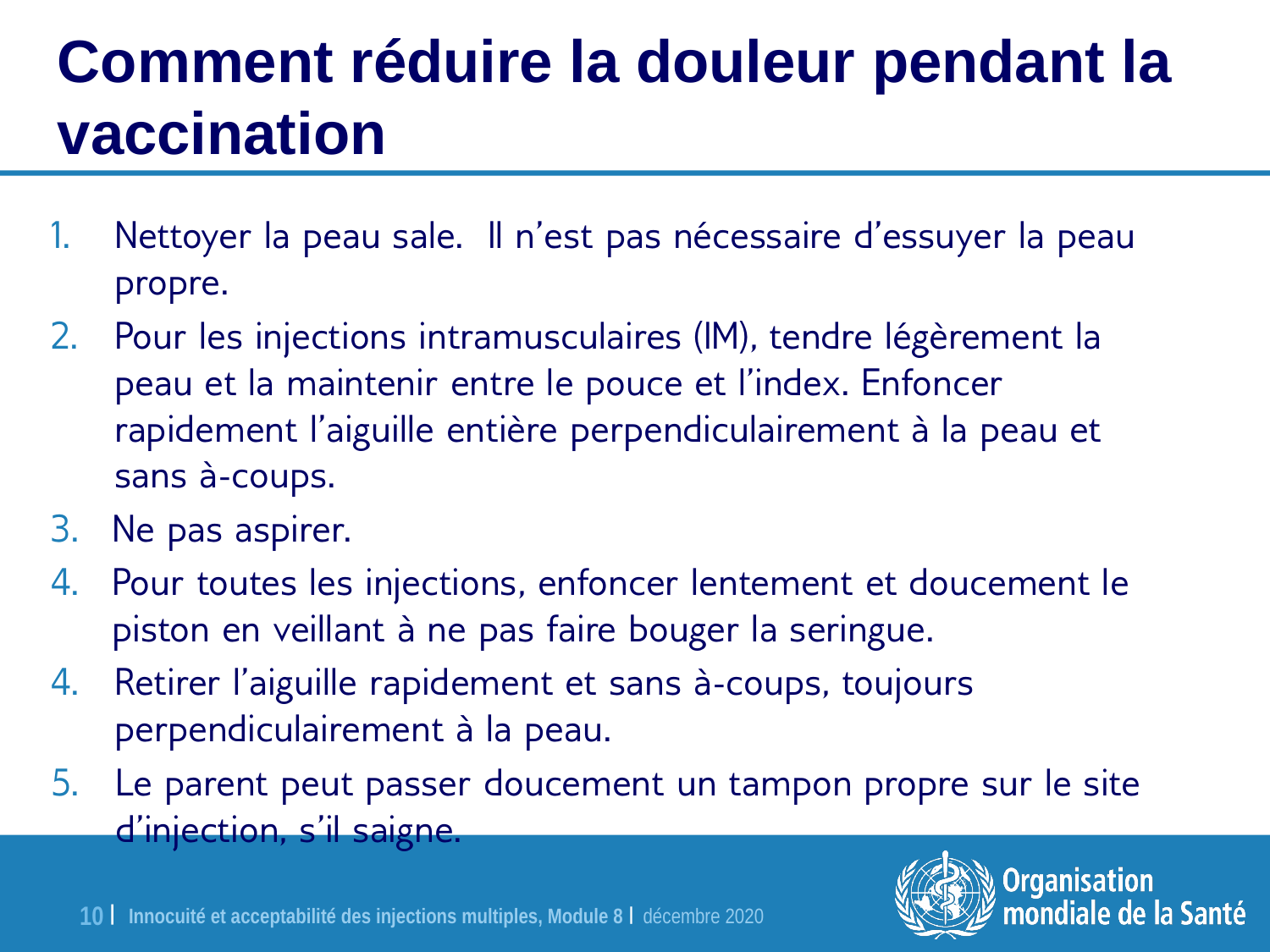

Comment réduire la douleur pendant la vaccination
Nettoyer la peau sale.  Il n’est pas nécessaire d’essuyer la peau propre.
Pour les injections intramusculaires (IM), tendre légèrement la peau et la maintenir entre le pouce et l’index. Enfoncer rapidement l’aiguille entière perpendiculairement à la peau et sans à-coups.
Ne pas aspirer.
Pour toutes les injections, enfoncer lentement et doucement le piston en veillant à ne pas faire bouger la seringue.
Retirer l’aiguille rapidement et sans à-coups, toujours perpendiculairement à la peau.
Le parent peut passer doucement un tampon propre sur le site d’injection, s’il saigne.